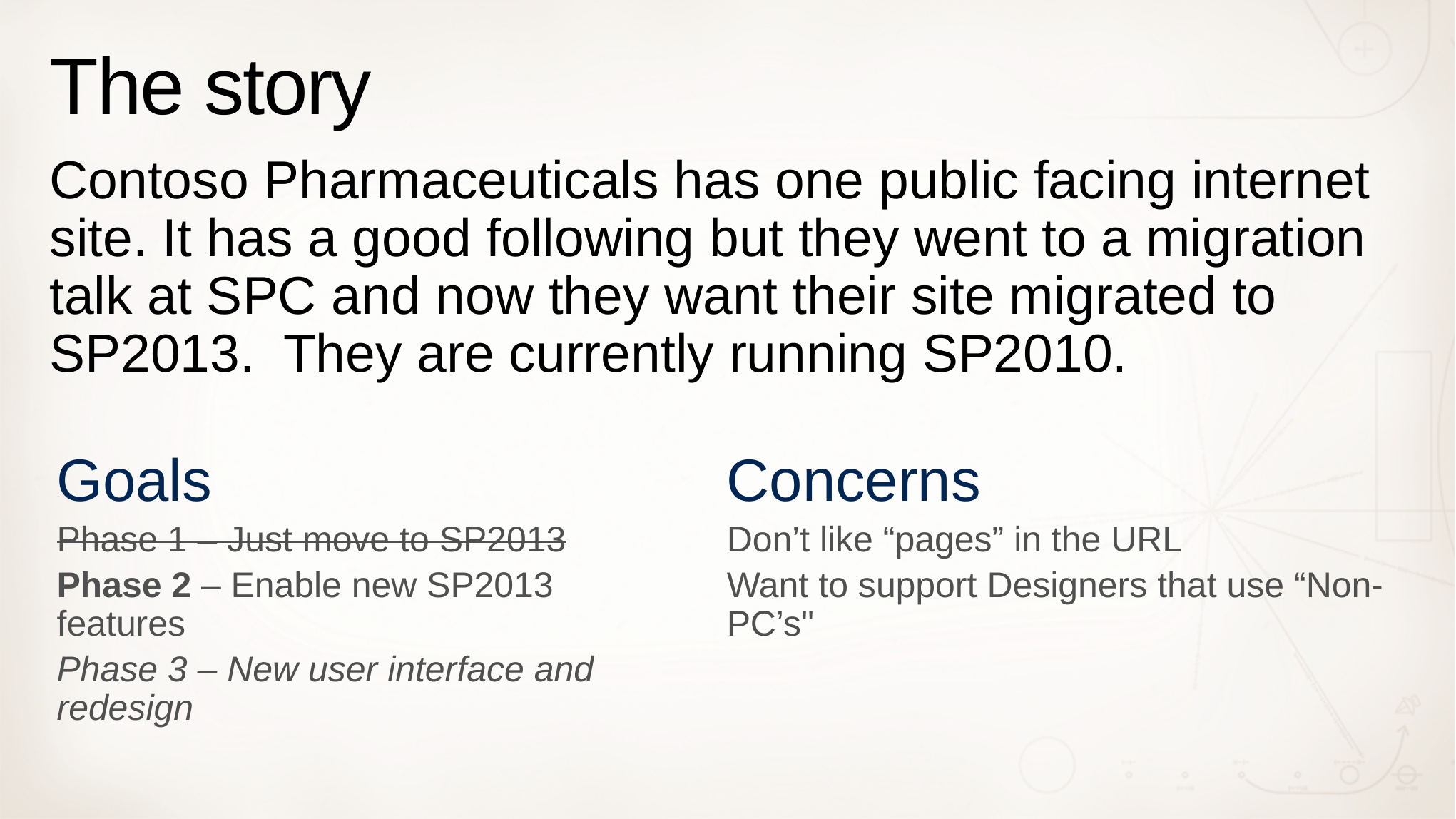

# The story
Contoso Pharmaceuticals has one public facing internet site. It has a good following but they went to a migration talk at SPC and now they want their site migrated to SP2013.  They are currently running SP2010.

Goals
Phase 1 – Just move to SP2013
Phase 2 – Enable new SP2013 features
Phase 3 – New user interface and redesign
Concerns
Don’t like “pages” in the URL
Want to support Designers that use “Non-PC’s"